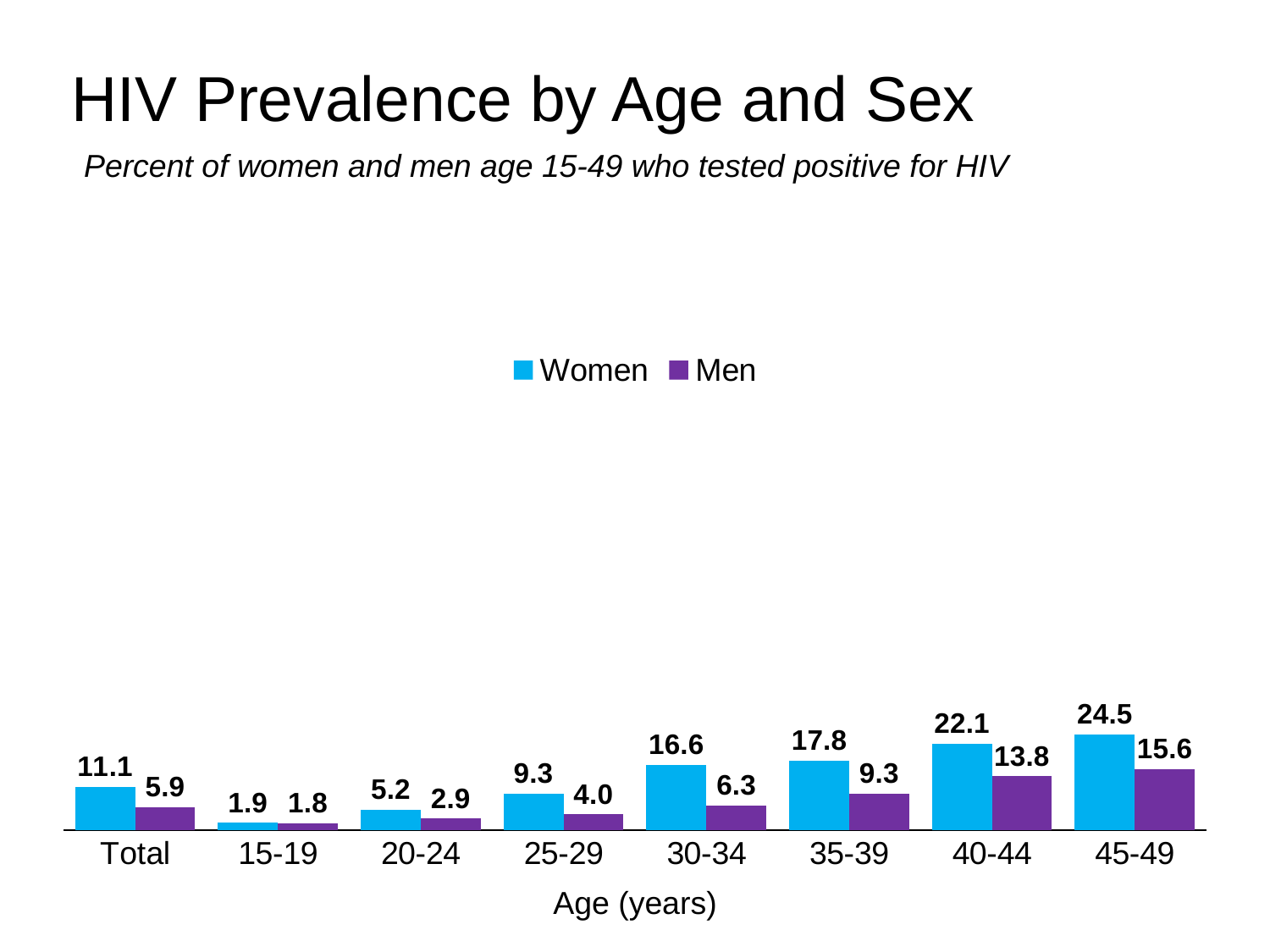

# HIV Prevalence by Age and Sex
Percent of women and men age 15-49 who tested positive for HIV

### Chart

| Category | Women | Men |
|---|---|---|
| Total | 11.1 | 5.9 |
| 15-19 | 1.9 | 1.8 |
| 20-24 | 5.2 | 2.9 |
| 25-29 | 9.3 | 4.0 |
| 30-34 | 16.6 | 6.3 |
| 35-39 | 17.8 | 9.3 |
| 40-44 | 22.1 | 13.8 |
| 45-49 | 24.5 | 15.6 |
Age (years)